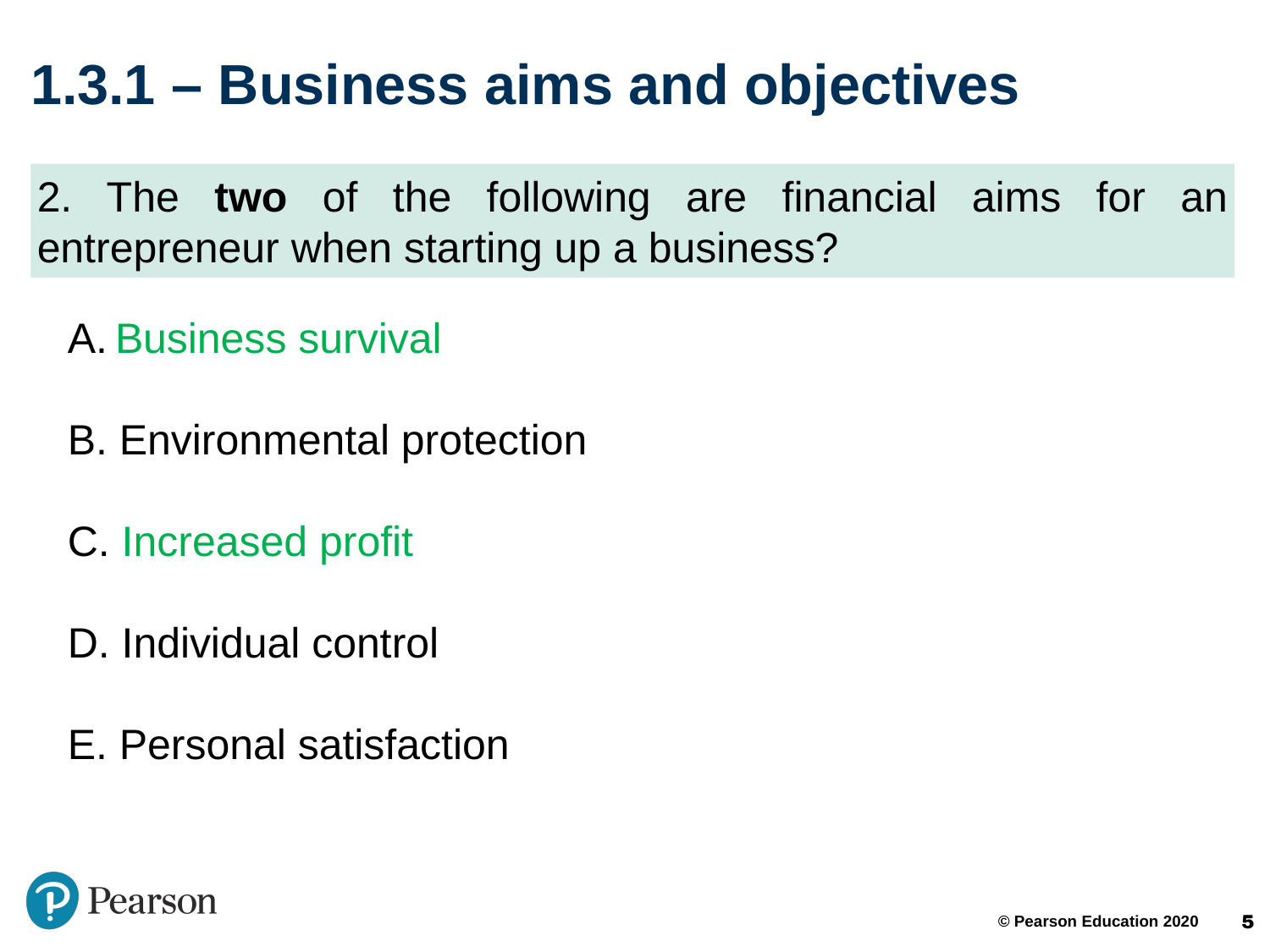

# 1.3.1 – Business aims and objectives
2. The two of the following are financial aims for an entrepreneur when starting up a business?
Business survival

B. Environmental protection

C. Increased profit

D. Individual control

E. Personal satisfaction
5